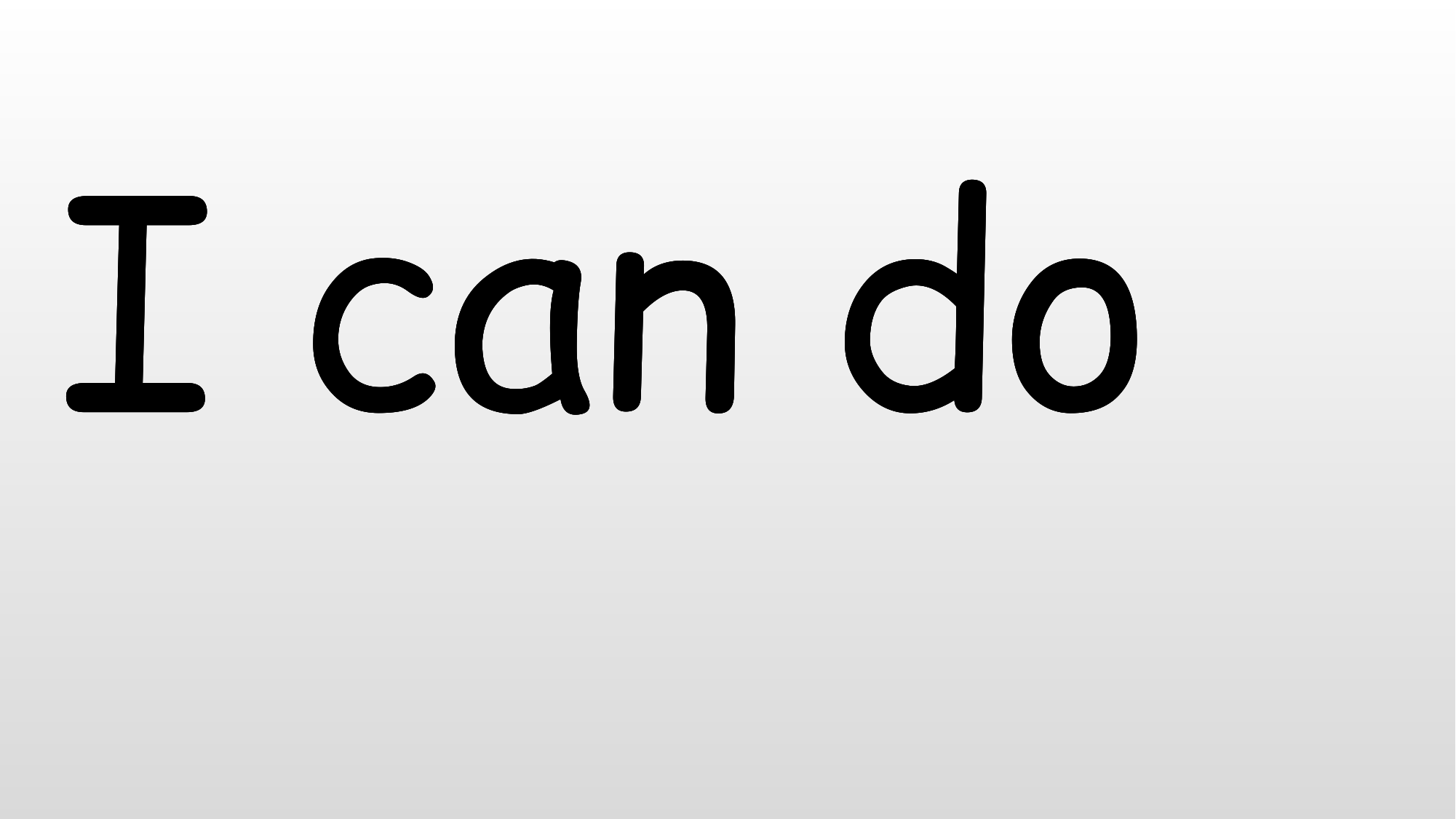

I can do
I can do
I can do